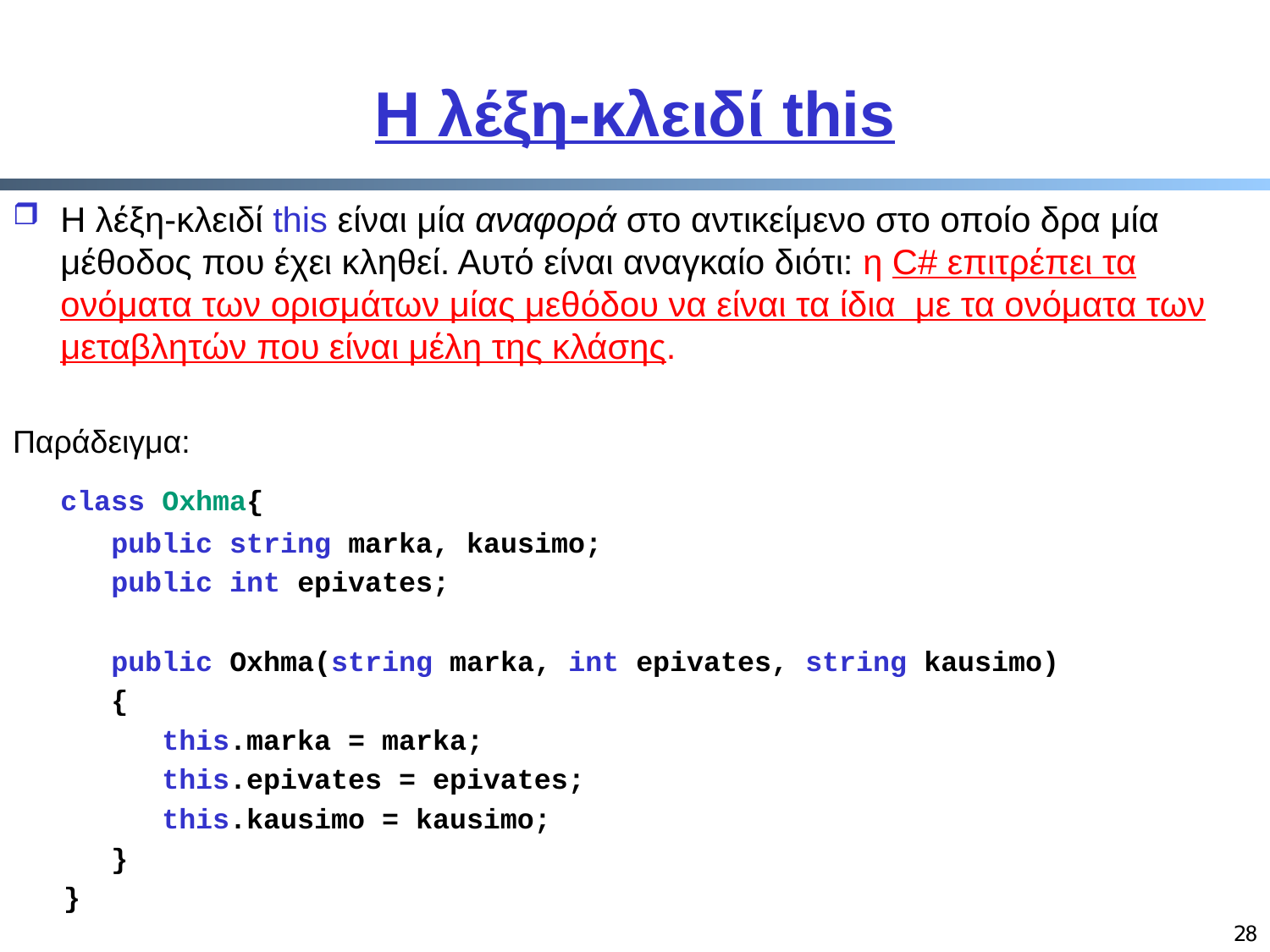

# Η λέξη-κλειδί this
Η λέξη-κλειδί this είναι μία αναφορά στο αντικείμενο στο οποίο δρα μία μέθοδος που έχει κληθεί. Αυτό είναι αναγκαίο διότι: η C# επιτρέπει τα ονόματα των ορισμάτων μίας μεθόδου να είναι τα ίδια  με τα ονόματα των μεταβλητών που είναι μέλη της κλάσης.

Παράδειγμα:
	class Oxhma{
 	   public string marka, kausimo;
	   public int epivates;

	   public Oxhma(string marka, int epivates, string kausimo)
	   {
	      this.marka = marka;
	      this.epivates = epivates;
	      this.kausimo = kausimo;
	   }
   }

28